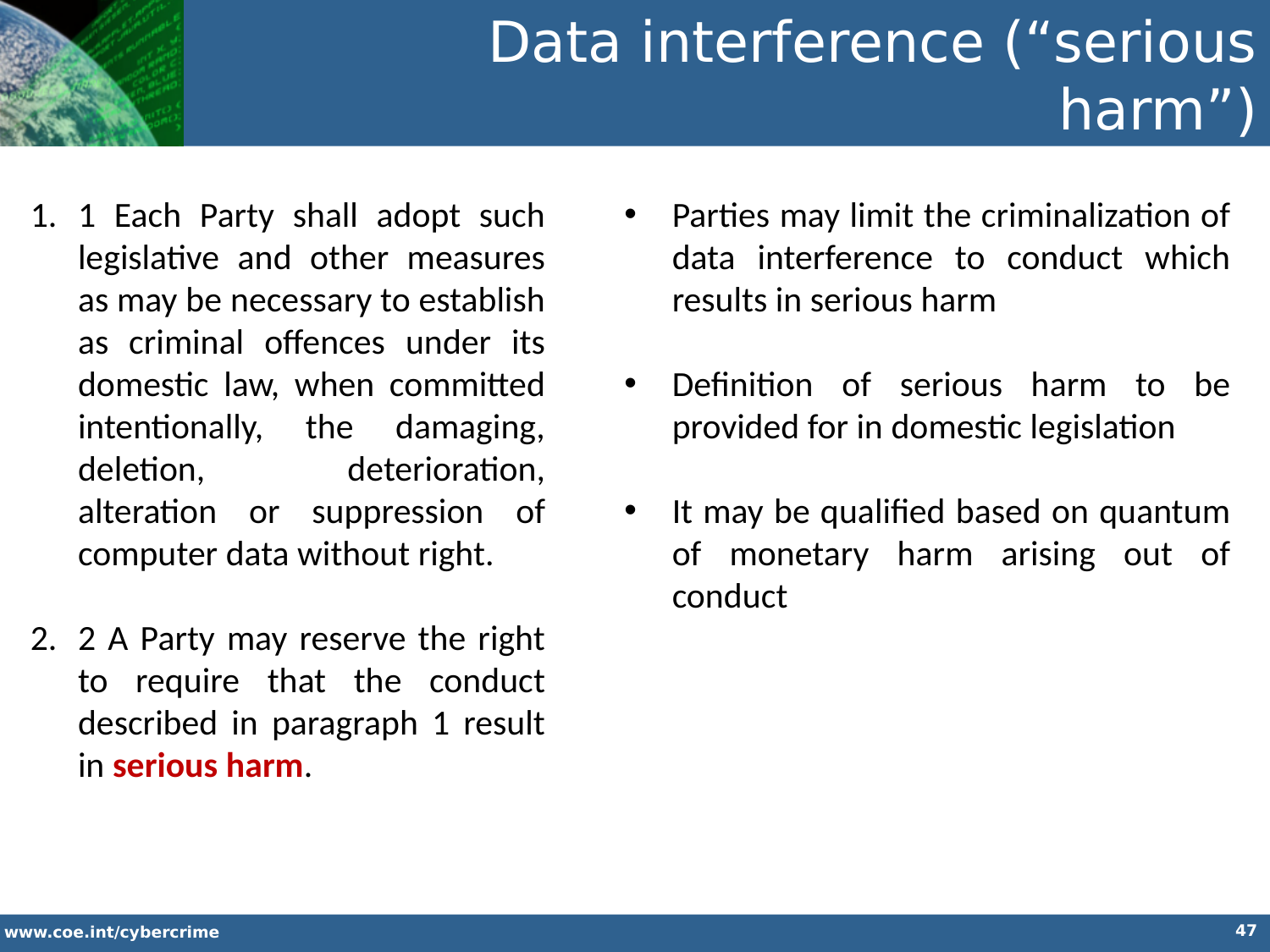

Data interference (“serious harm”)
1 Each Party shall adopt such legislative and other measures as may be necessary to establish as criminal offences under its domestic law, when committed intentionally, the damaging, deletion, deterioration, alteration or suppression of computer data without right.

2 A Party may reserve the right to require that the conduct described in paragraph 1 result in serious harm.
Parties may limit the criminalization of data interference to conduct which results in serious harm

Definition of serious harm to be provided for in domestic legislation

It may be qualified based on quantum of monetary harm arising out of conduct